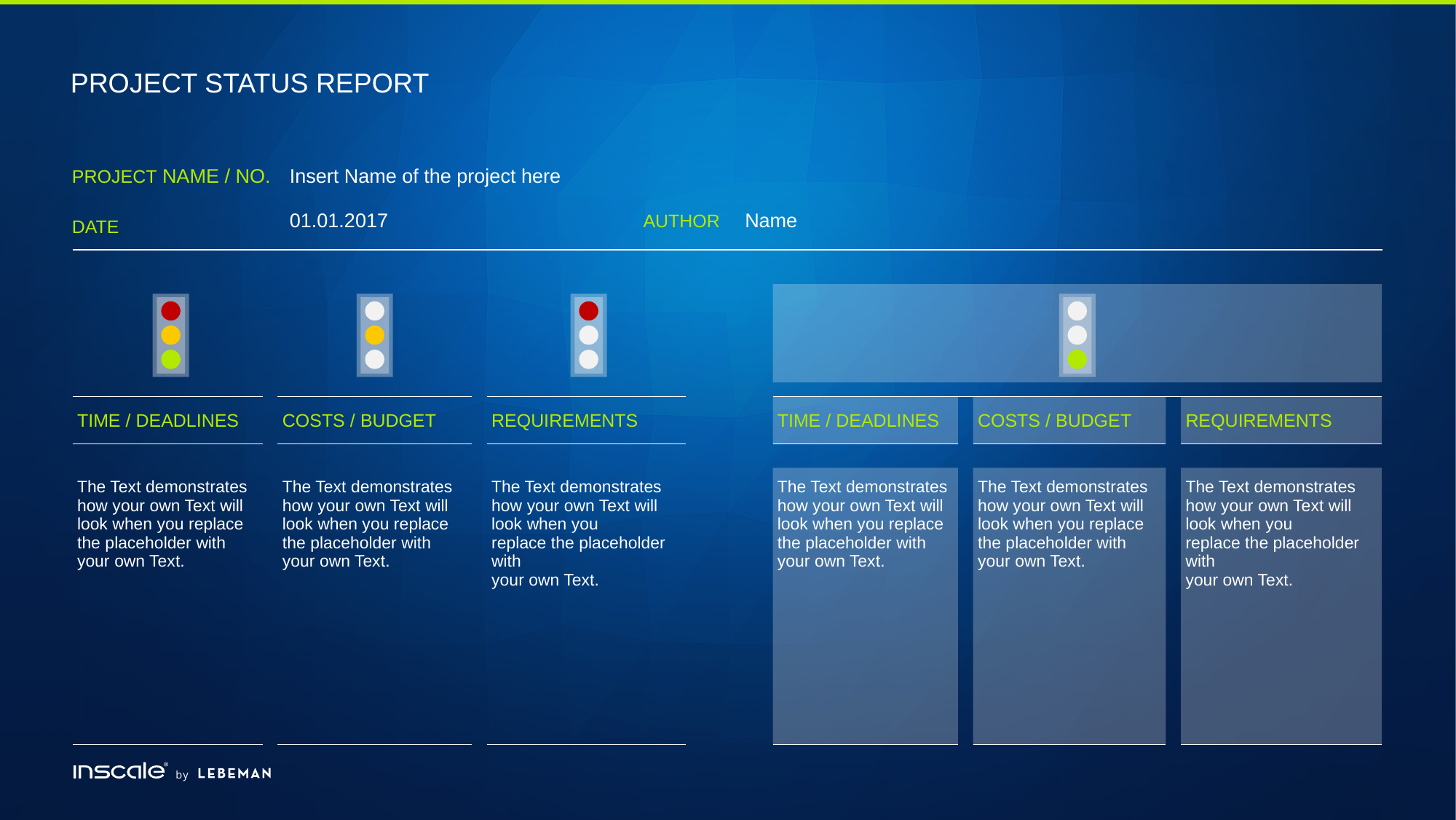

# Project Status Report

| Project Name / No. |  | Insert Name of the project here |  |  |  |  |
| --- | --- | --- | --- | --- | --- | --- |
| Date |  | 01.01.2017 |  | Author |  | Name |

|  |  |  |  |  |
| --- | --- | --- | --- | --- |
| Time / Deadlines |  | Costs / Budget |  | Requirements |

| Time / Deadlines |  | Costs / Budget |  | Requirements |
| --- | --- | --- | --- | --- |
| The Text demonstrates how your own Text will look when you replace the placeholder with your own Text. |  | The Text demonstrates how your own Text will look when you replace the placeholder with your own Text. |  | The Text demonstrates how your own Text will look when you replace the placeholder with your own Text. |
| --- | --- | --- | --- | --- |
| The Text demonstrates how your own Text will look when you replace the placeholder with your own Text. |  | The Text demonstrates how your own Text will look when you replace the placeholder with your own Text. |  | The Text demonstrates how your own Text will look when you replace the placeholder with your own Text. |
| --- | --- | --- | --- | --- |